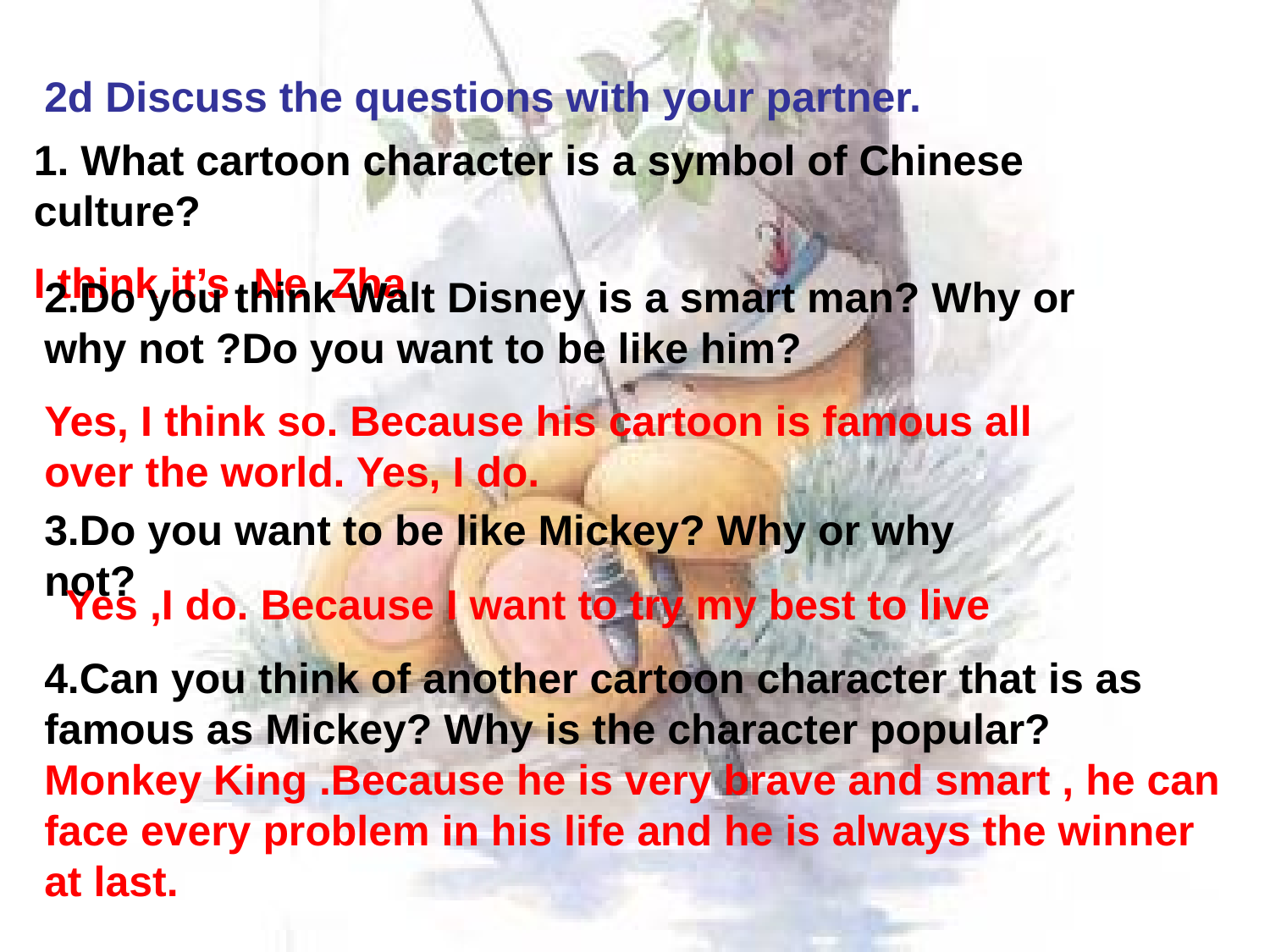

2d Discuss the questions with your partner.
1. What cartoon character is a symbol of Chinese culture?
I think it’s  Ne  Zha
2.Do you think Walt Disney is a smart man? Why or why not ?Do you want to be like him?
Yes, I think so. Because his cartoon is famous all over the world. Yes, I do.
3.Do you want to be like Mickey? Why or why not?
Yes ,I do. Because I want to try my best to live
4.Can you think of another cartoon character that is as famous as Mickey? Why is the character popular?
Monkey King .Because he is very brave and smart , he can face every problem in his life and he is always the winner at last.